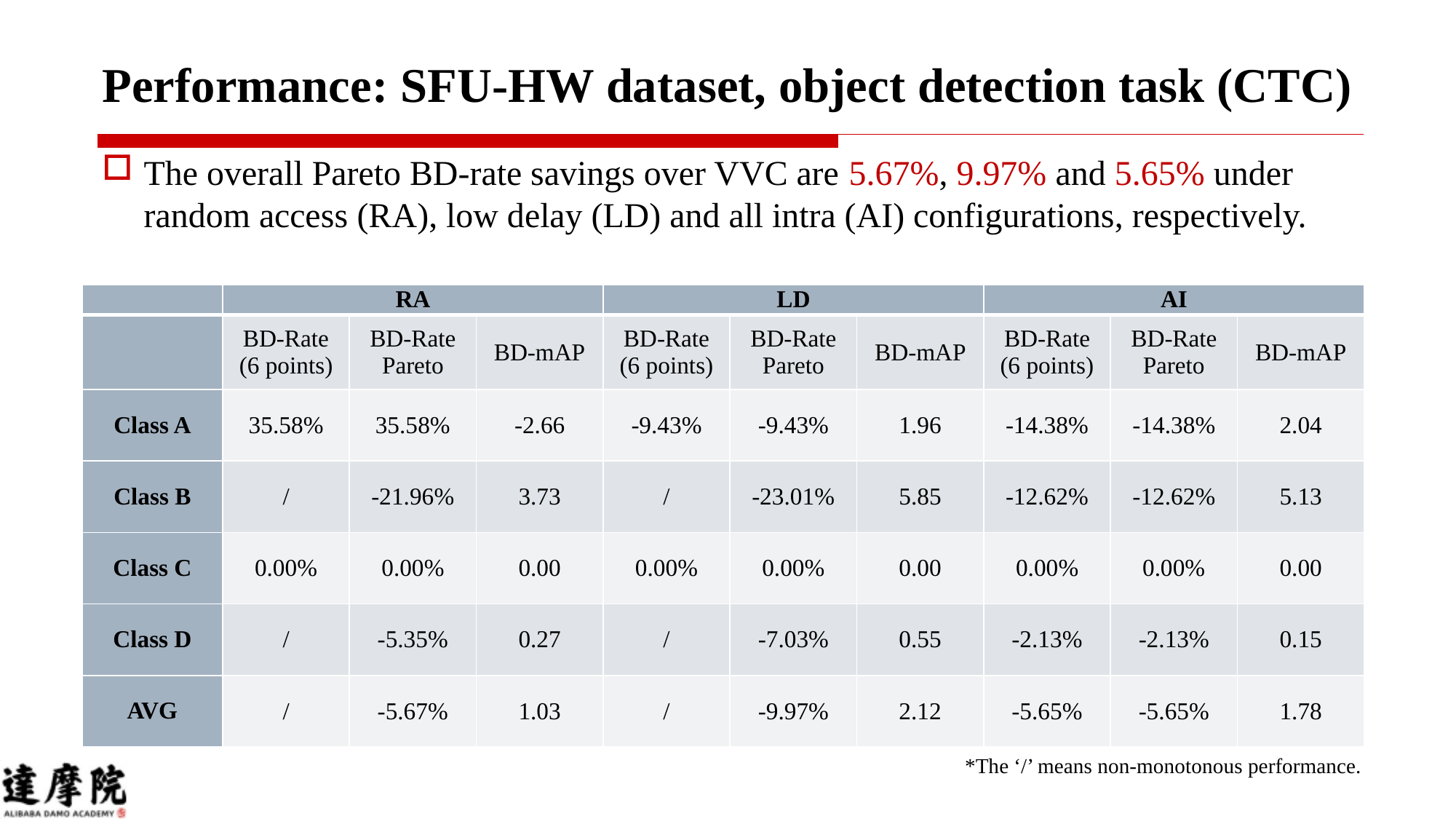

# Performance: SFU-HW dataset, object detection task (CTC)
The overall Pareto BD-rate savings over VVC are 5.67%, 9.97% and 5.65% under random access (RA), low delay (LD) and all intra (AI) configurations, respectively.
|  | RA |  |  | LD |  |  | AI |  |  |
| --- | --- | --- | --- | --- | --- | --- | --- | --- | --- |
|  | BD-Rate (6 points) | BD-Rate Pareto | BD-mAP | BD-Rate (6 points) | BD-Rate Pareto | BD-mAP | BD-Rate (6 points) | BD-Rate Pareto | BD-mAP |
| Class A | 35.58% | 35.58% | -2.66 | -9.43% | -9.43% | 1.96 | -14.38% | -14.38% | 2.04 |
| Class B | / | -21.96% | 3.73 | / | -23.01% | 5.85 | -12.62% | -12.62% | 5.13 |
| Class C | 0.00% | 0.00% | 0.00 | 0.00% | 0.00% | 0.00 | 0.00% | 0.00% | 0.00 |
| Class D | / | -5.35% | 0.27 | / | -7.03% | 0.55 | -2.13% | -2.13% | 0.15 |
| AVG | / | -5.67% | 1.03 | / | -9.97% | 2.12 | -5.65% | -5.65% | 1.78 |
*The ‘/’ means non-monotonous performance.